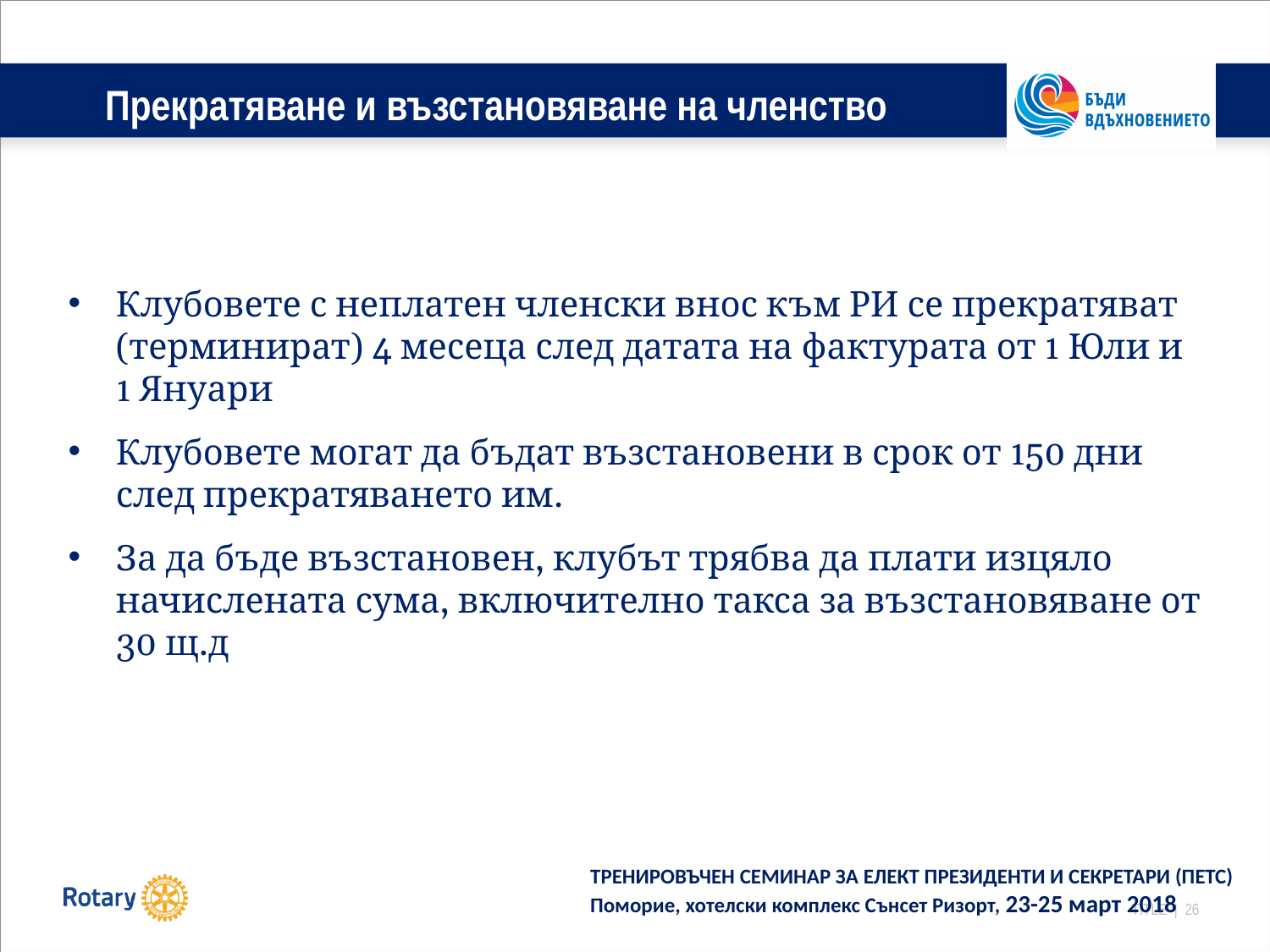

# Прекратяване и възстановяване на членство

Клубовете с неплатен членски внос към РИ се прекратяват (терминират) 4 месеца след датата на фактурата от 1 Юли и 1 Януари
Клубовете могат да бъдат възстановени в срок от 150 дни след прекратяването им.
За да бъде възстановен, клубът трябва да плати изцяло начислената сума, включително такса за възстановяване от 30 щ.д